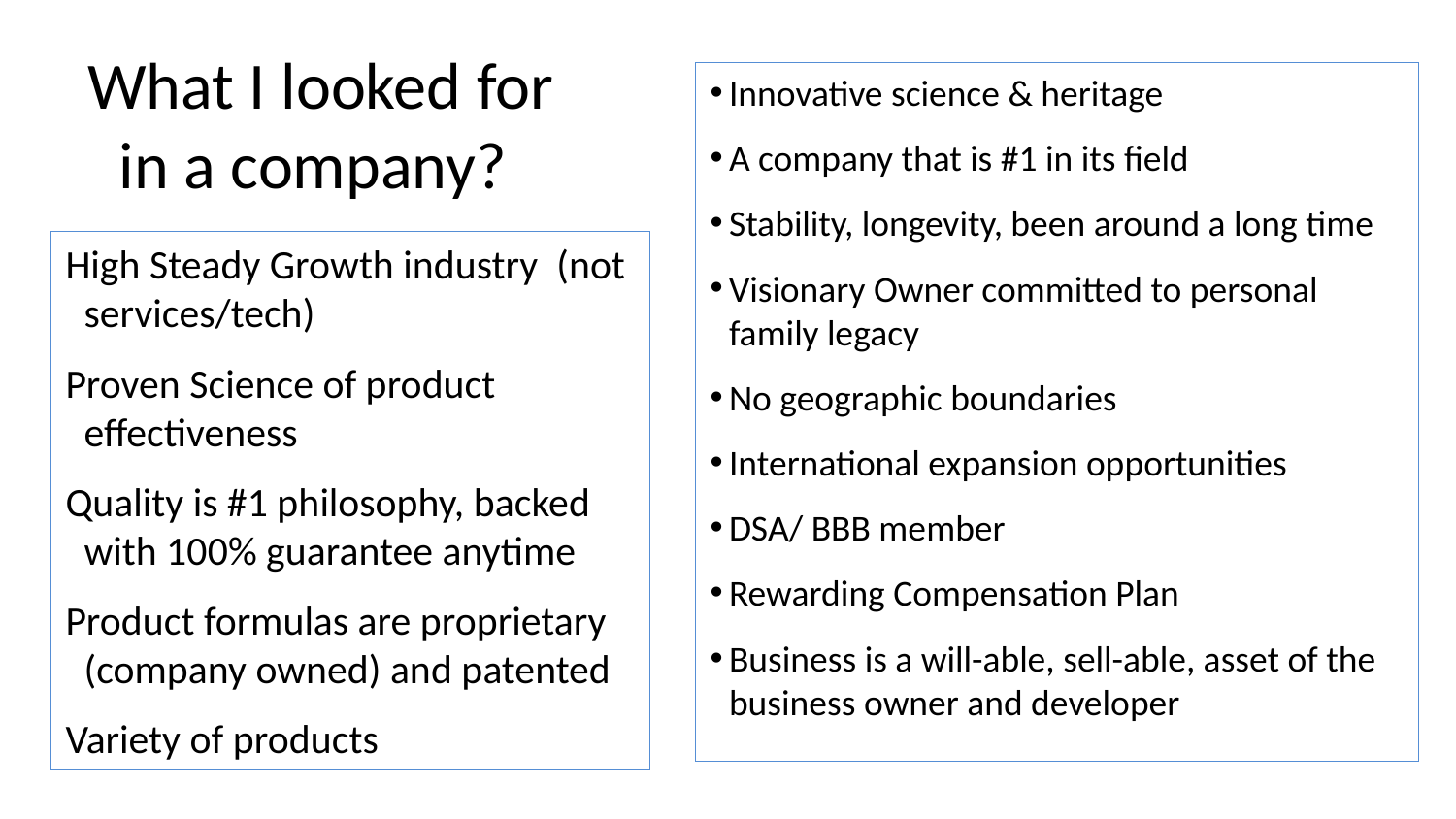

# What I looked for in a company?
Innovative science & heritage
A company that is #1 in its field
Stability, longevity, been around a long time
Visionary Owner committed to personal family legacy
No geographic boundaries
International expansion opportunities
DSA/ BBB member
Rewarding Compensation Plan
Business is a will-able, sell-able, asset of the business owner and developer
High Steady Growth industry  (not services/tech)
Proven Science of product effectiveness
Quality is #1 philosophy, backed with 100% guarantee anytime
Product formulas are proprietary (company owned) and patented
Variety of products